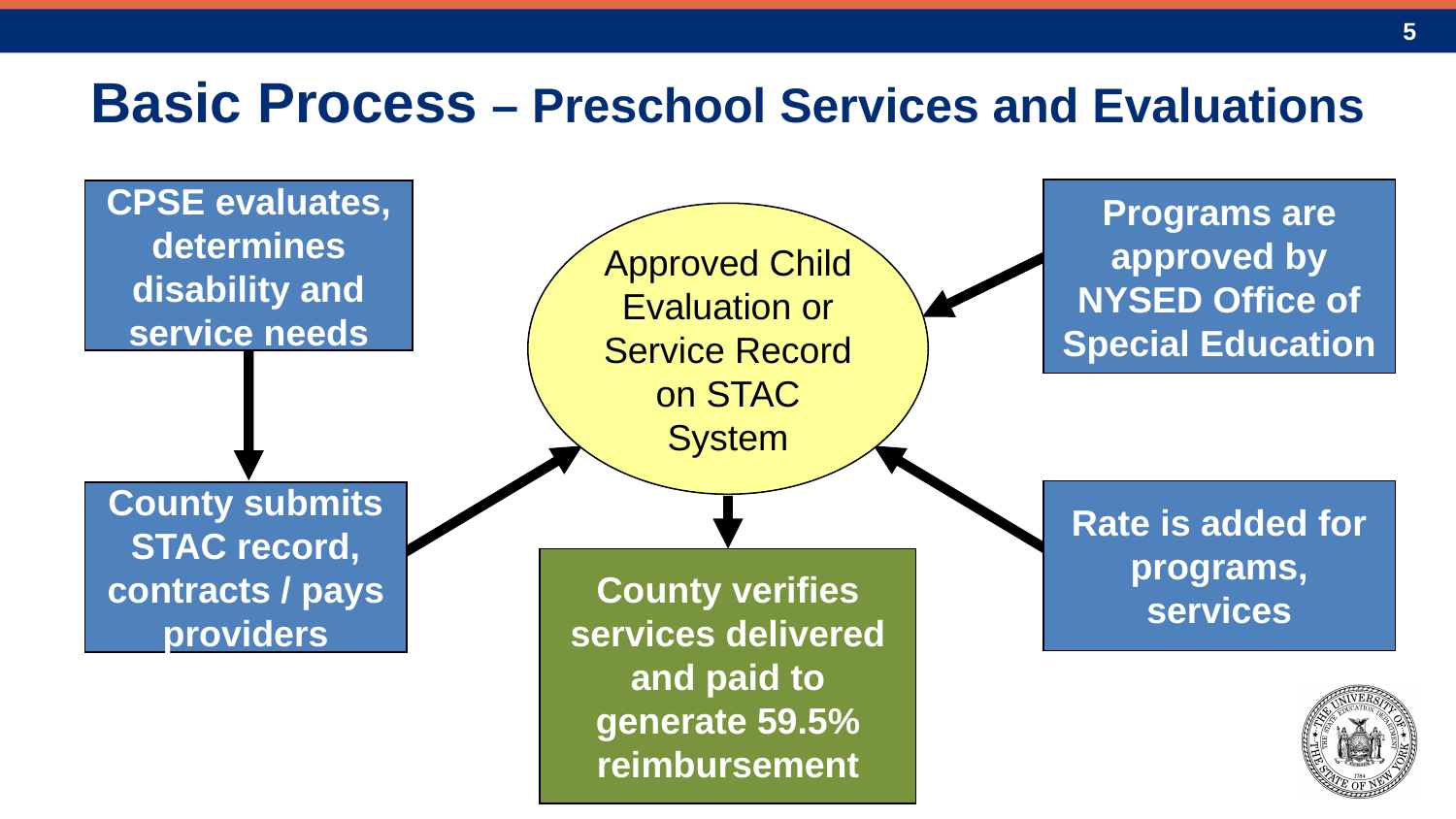

# Basic Process – Preschool Services and Evaluations
Programs are approved by NYSED Office of Special Education
CPSE evaluates, determines disability and service needs
Approved Child Evaluation or Service Record on STAC System

Rate is added for programs, services
County submits STAC record, contracts / pays providers

County verifies services delivered and paid to generate 59.5% reimbursement